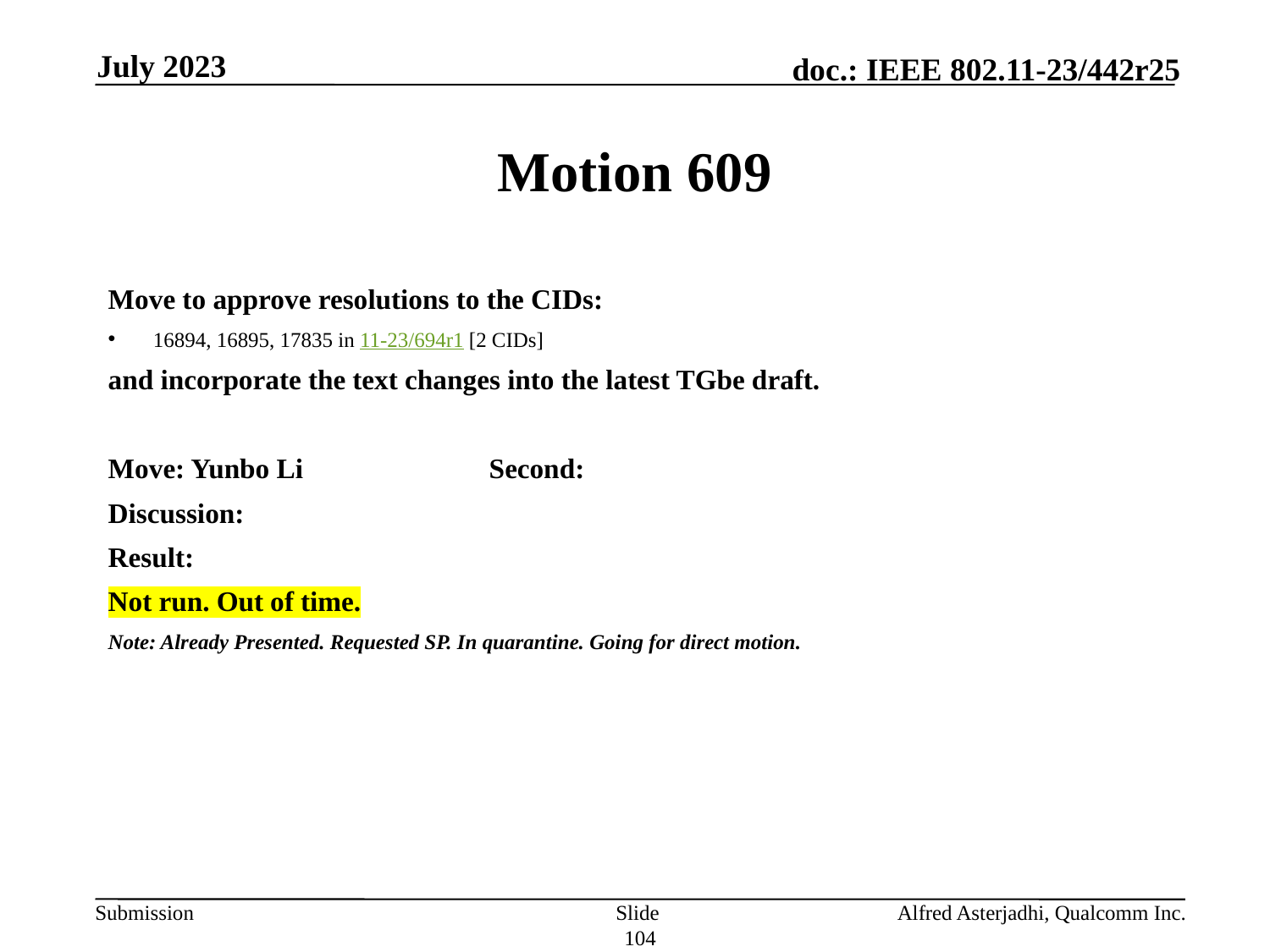

July 2023
# Motion 609
Move to approve resolutions to the CIDs:
 16894, 16895, 17835 in 11-23/694r1 [2 CIDs]
and incorporate the text changes into the latest TGbe draft.

Move: Yunbo Li		Second:
Discussion:
Result:
Not run. Out of time.
Note: Already Presented. Requested SP. In quarantine. Going for direct motion.
Slide 104
Alfred Asterjadhi, Qualcomm Inc.